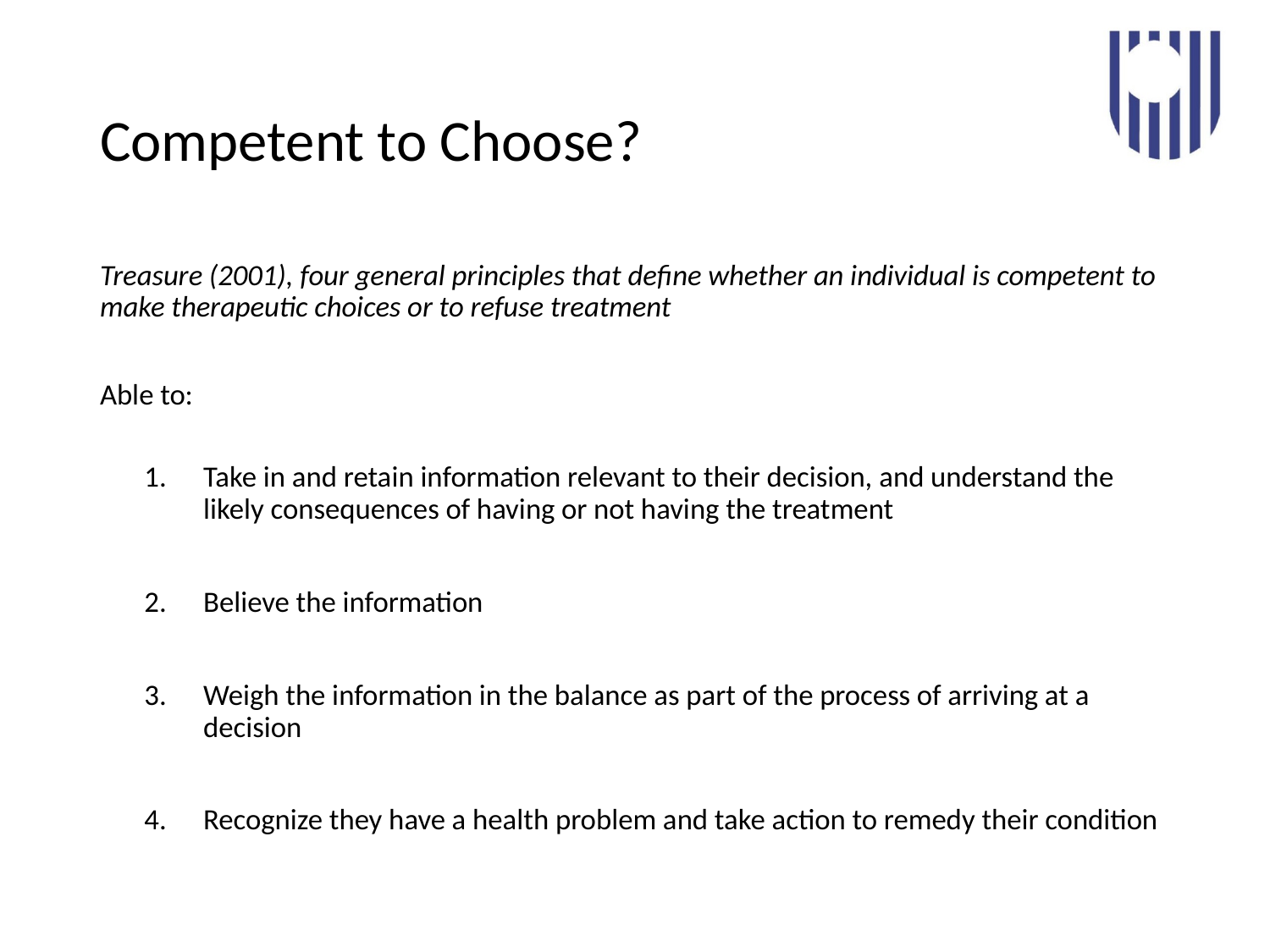

# Competent to Choose?
Treasure (2001), four general principles that define whether an individual is competent to make therapeutic choices or to refuse treatment

Able to:

Take in and retain information relevant to their decision, and understand the likely consequences of having or not having the treatment

Believe the information

Weigh the information in the balance as part of the process of arriving at a decision

Recognize they have a health problem and take action to remedy their condition